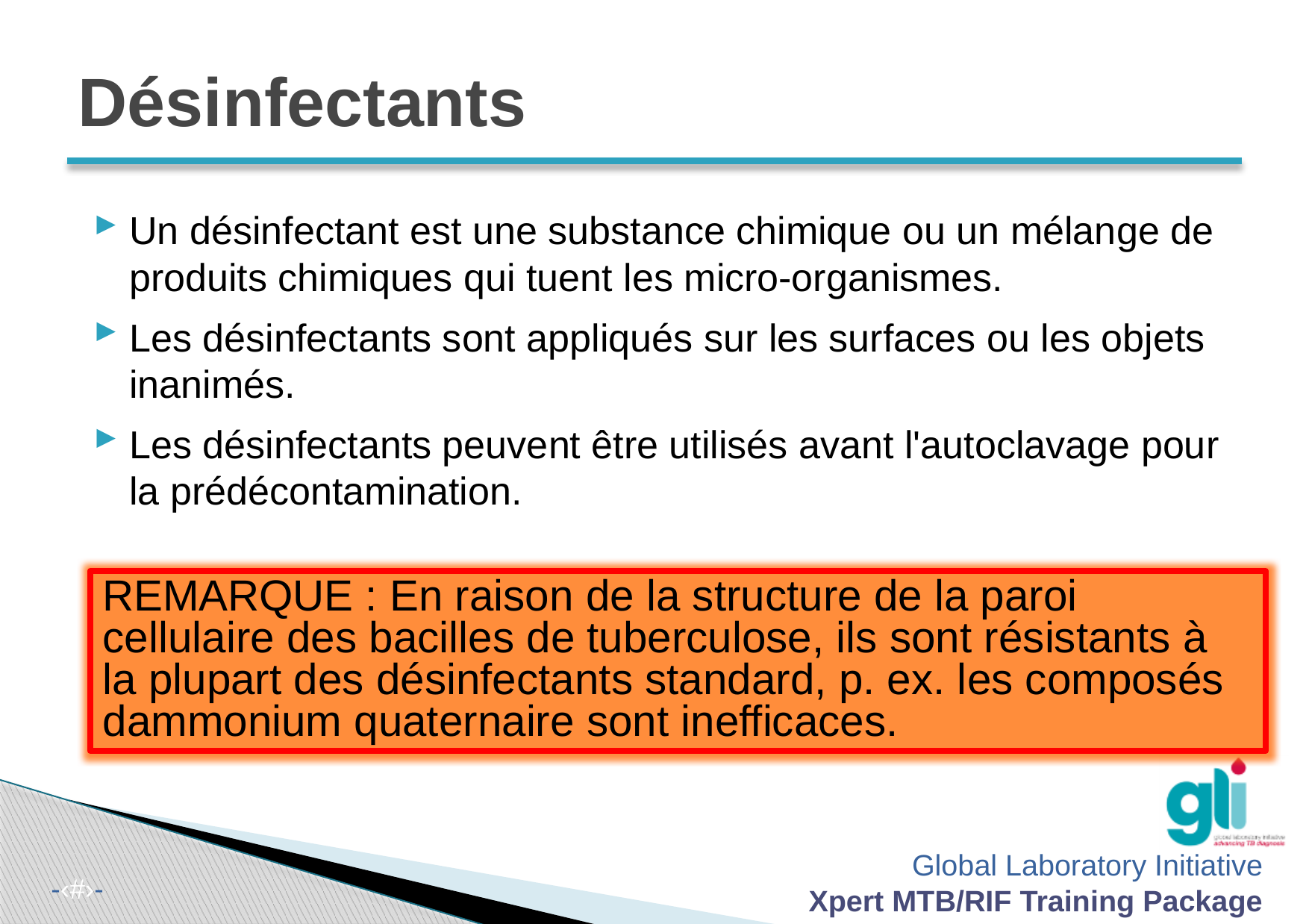

# Désinfectants
Un désinfectant est une substance chimique ou un mélange de produits chimiques qui tuent les micro-organismes.
Les désinfectants sont appliqués sur les surfaces ou les objets inanimés.
Les désinfectants peuvent être utilisés avant l'autoclavage pour la prédécontamination.

REMARQUE : En raison de la structure de la paroi cellulaire des bacilles de tuberculose, ils sont résistants à la plupart des désinfectants standard, p. ex. les composés dammonium quaternaire sont inefficaces.